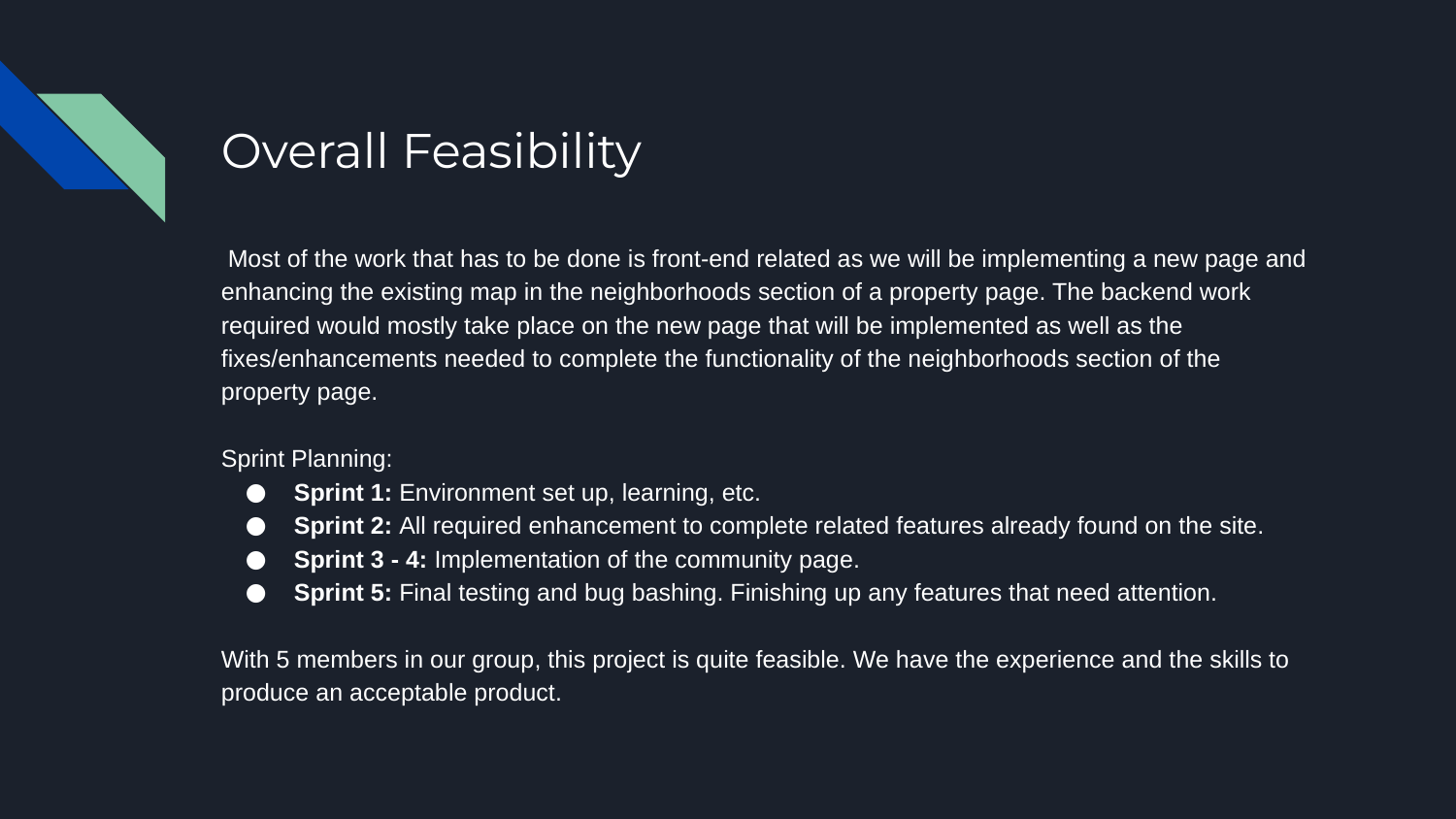

# Overall Feasibility
 Most of the work that has to be done is front-end related as we will be implementing a new page and enhancing the existing map in the neighborhoods section of a property page. The backend work required would mostly take place on the new page that will be implemented as well as the fixes/enhancements needed to complete the functionality of the neighborhoods section of the property page.

Sprint Planning:
Sprint 1: Environment set up, learning, etc.
Sprint 2: All required enhancement to complete related features already found on the site.
Sprint 3 - 4: Implementation of the community page.
Sprint 5: Final testing and bug bashing. Finishing up any features that need attention.

With 5 members in our group, this project is quite feasible. We have the experience and the skills to produce an acceptable product.